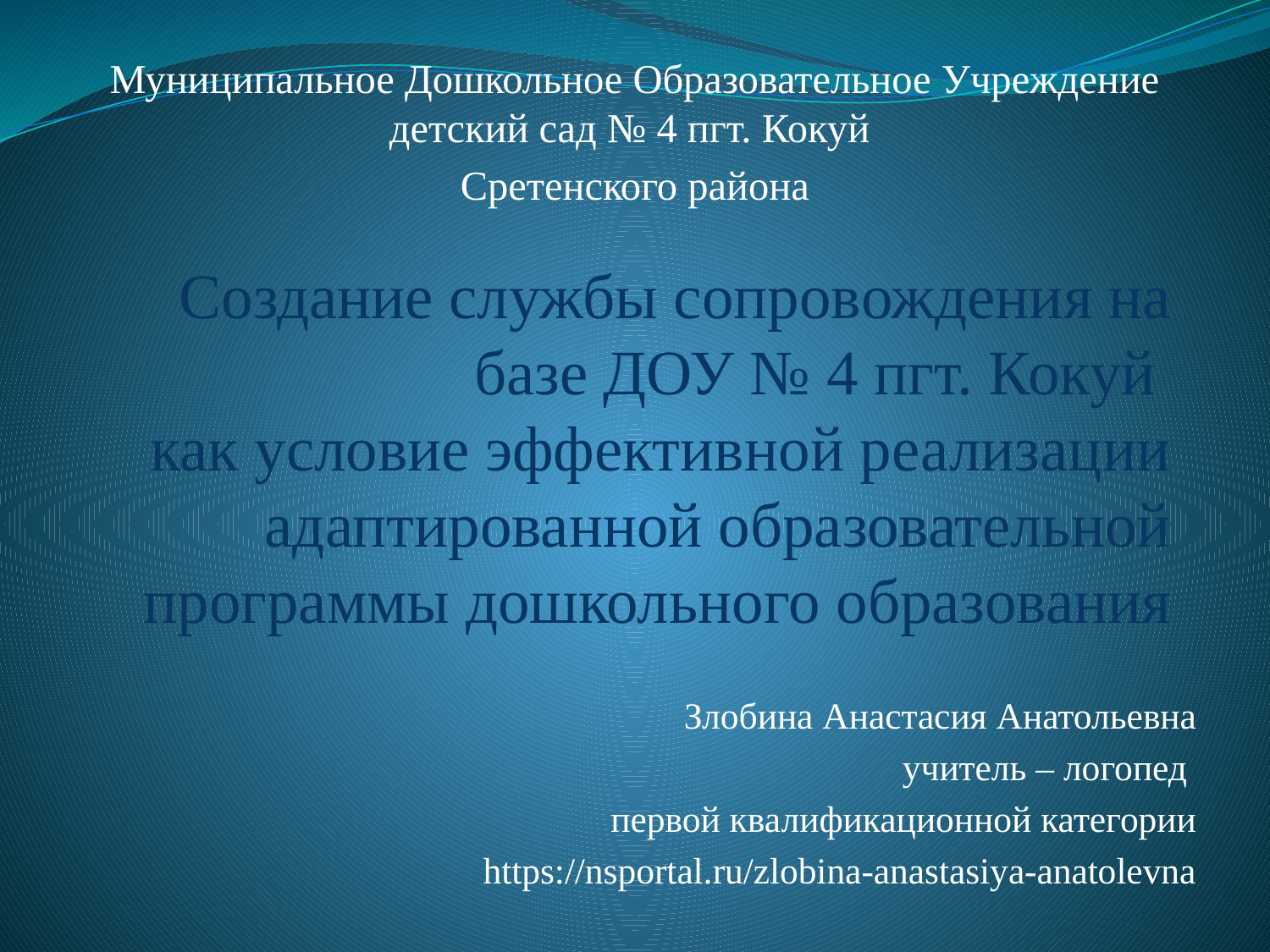

Муниципальное Дошкольное Образовательное Учреждение детский сад № 4 пгт. Кокуй
Сретенского района
# Создание службы сопровождения на базе ДОУ № 4 пгт. Кокуй как условие эффективной реализации адаптированной образовательной программы дошкольного образования
Злобина Анастасия Анатольевна
учитель – логопед
первой квалификационной категории
https://nsportal.ru/zlobina-anastasiya-anatolevna